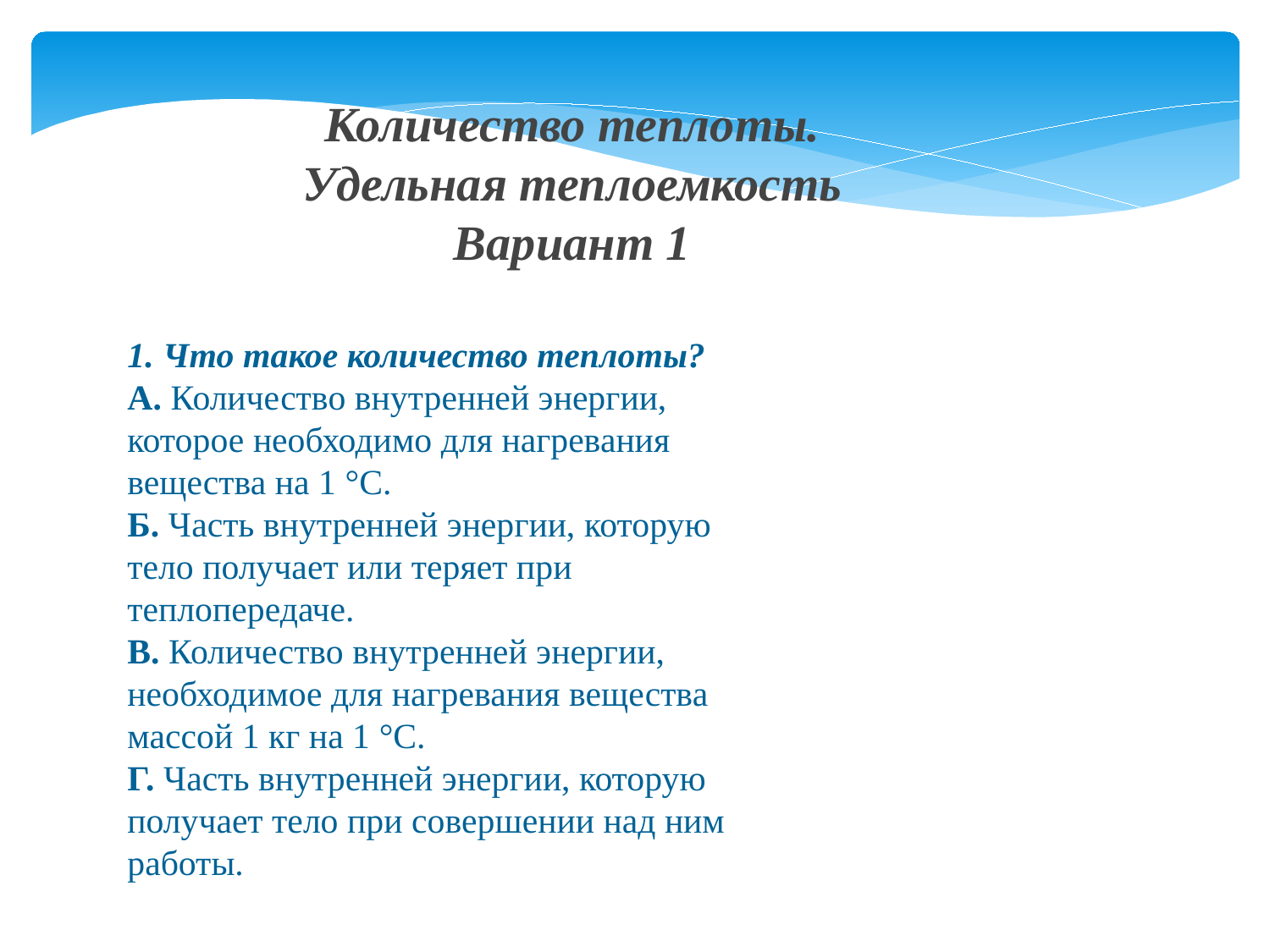

Количество теплоты. Удельная теплоемкость
Вариант 1

1. Что такое количество теплоты?
А. Количество внутренней энергии, которое необходимо для нагревания вещества на 1 °С.
Б. Часть внутренней энергии, которую тело получает или теряет при теплопередаче.
В. Количество внутренней энергии, необходимое для нагревания вещества массой 1 кг на 1 °С.
Г. Часть внутренней энергии, которую получает тело при совершении над ним работы.